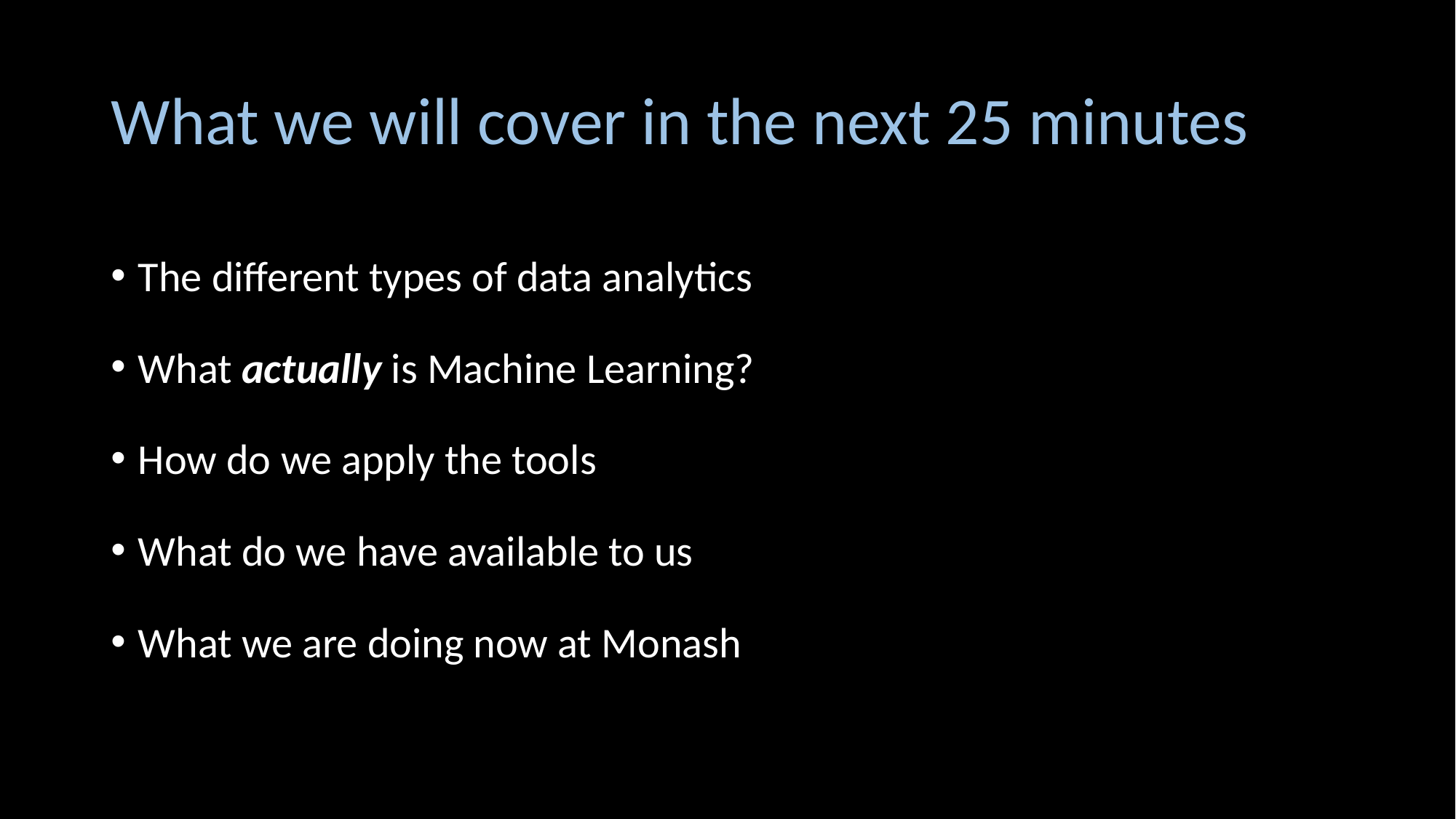

# What we will cover in the next 25 minutes
The different types of data analytics
What actually is Machine Learning?
How do we apply the tools
What do we have available to us
What we are doing now at Monash